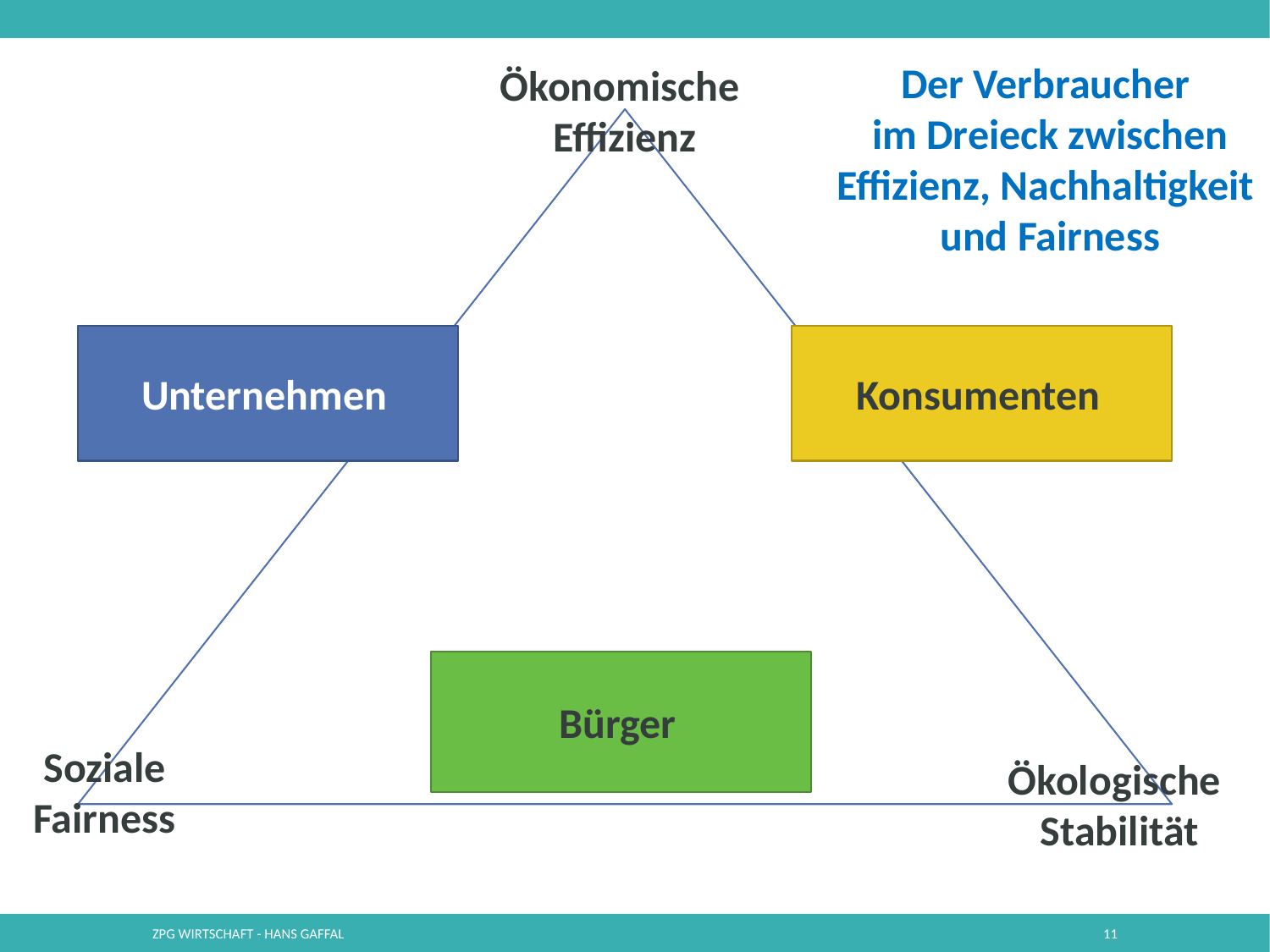

Der Verbraucher
im Dreieck zwischen Effizienz, Nachhaltigkeit
und Fairness
Ökonomische
Effizienz

Unternehmen
Konsumenten

Bürger
Soziale
Fairness
Ökologische
Stabilität
ZPG Wirtschaft - Hans Gaffal
11